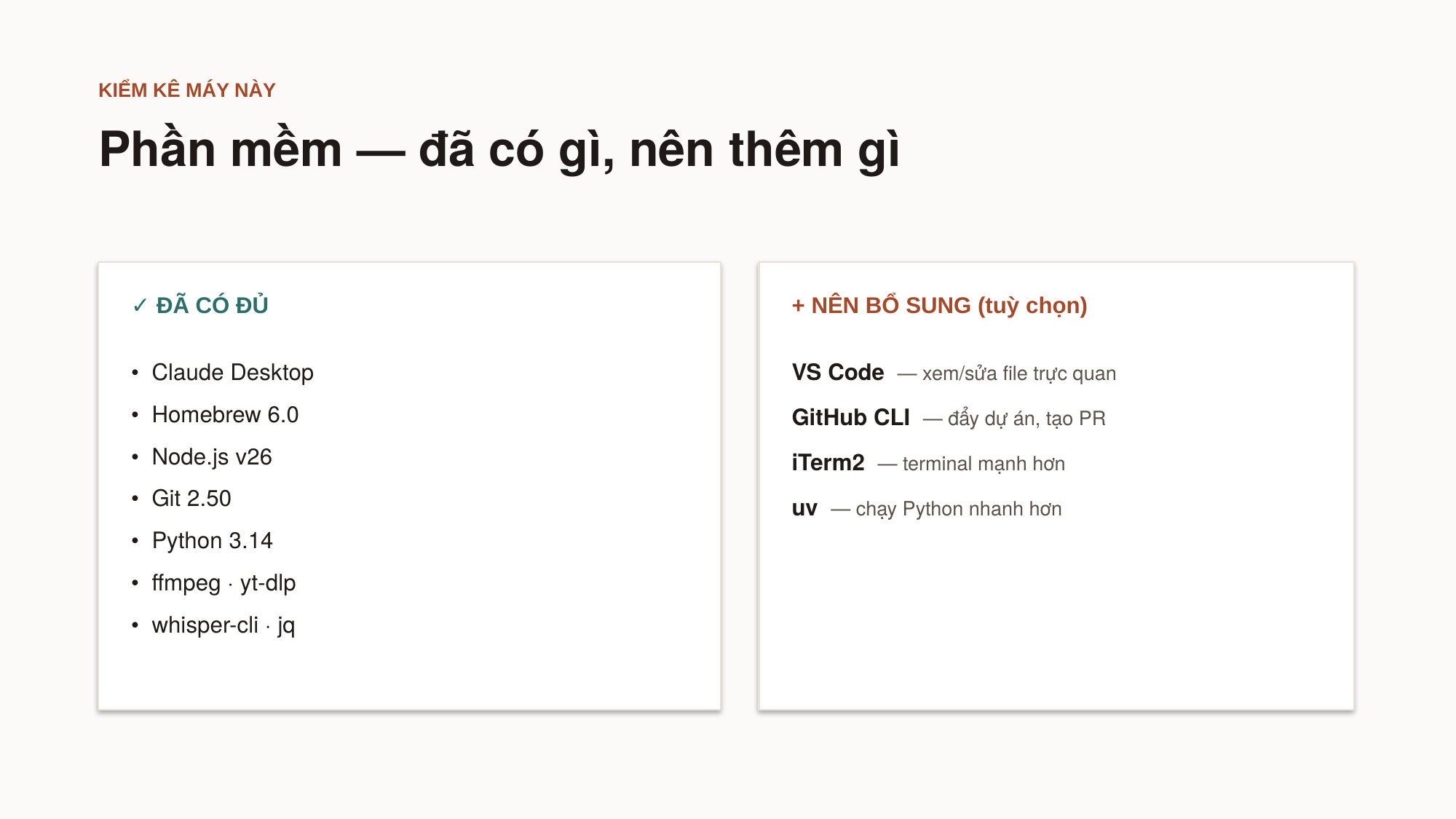

KIỂM KÊ MÁY NÀY
Phần mềm — đã có gì, nên thêm gì

✓ ĐÃ CÓ ĐỦ
+ NÊN BỔ SUNG (tuỳ chọn)
•  Claude Desktop
•  Homebrew 6.0
•  Node.js v26
•  Git 2.50
•  Python 3.14
•  ffmpeg · yt-dlp
•  whisper-cli · jq
VS Code  — xem/sửa file trực quan
GitHub CLI  — đẩy dự án, tạo PR
iTerm2  — terminal mạnh hơn
uv  — chạy Python nhanh hơn